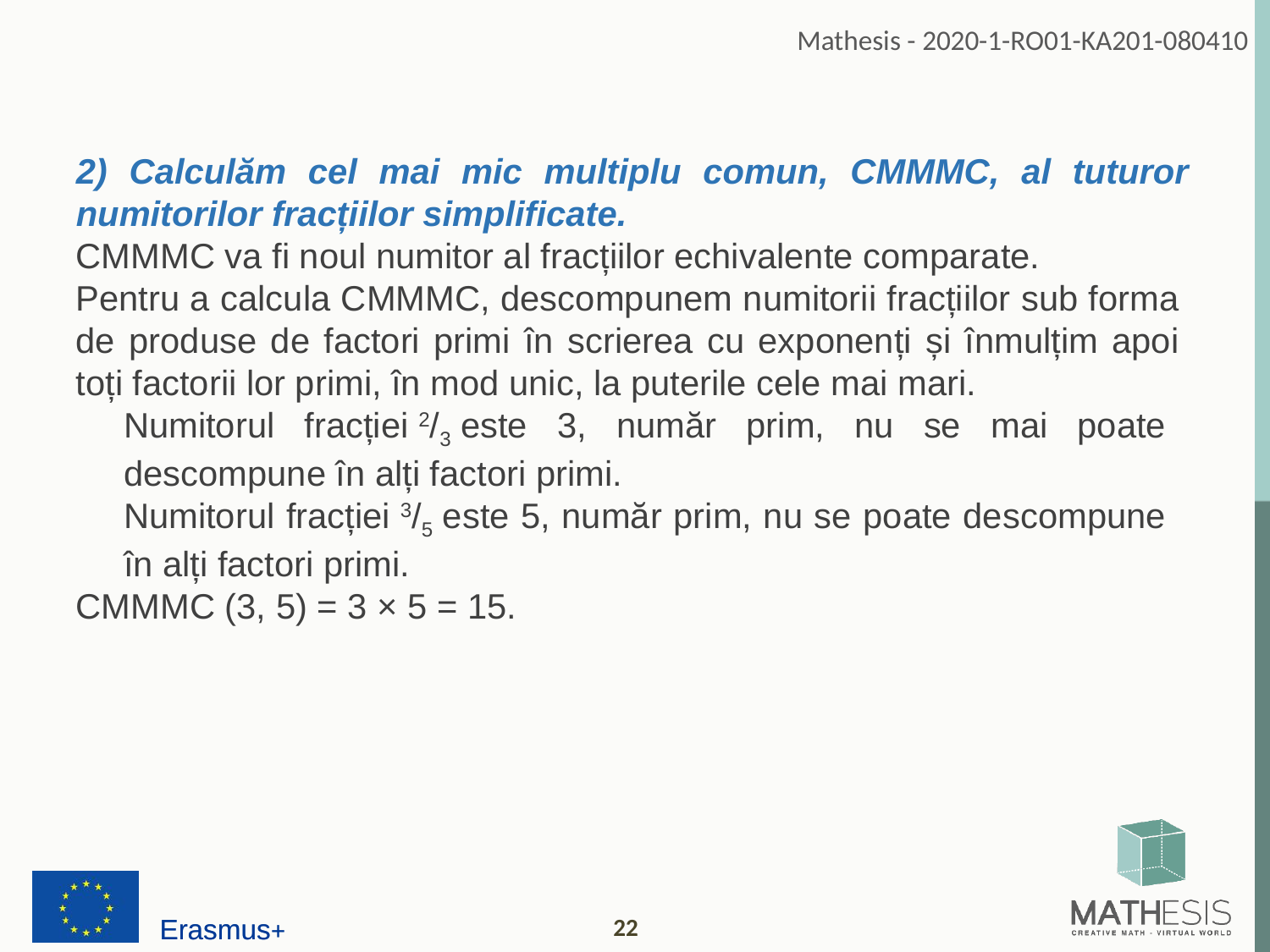

2) Calculăm cel mai mic multiplu comun, CMMMC, al tuturor numitorilor fracțiilor simplificate.
CMMMC va fi noul numitor al fracțiilor echivalente comparate.
Pentru a calcula CMMMC, descompunem numitorii fracțiilor sub forma de produse de factori primi în scrierea cu exponenți și înmulțim apoi toți factorii lor primi, în mod unic, la puterile cele mai mari.
Numitorul fracției 2/3 este 3, număr prim, nu se mai poate descompune în alți factori primi.
Numitorul fracției 3/5 este 5, număr prim, nu se poate descompune în alți factori primi.
CMMMC (3, 5) = 3 × 5 = 15.